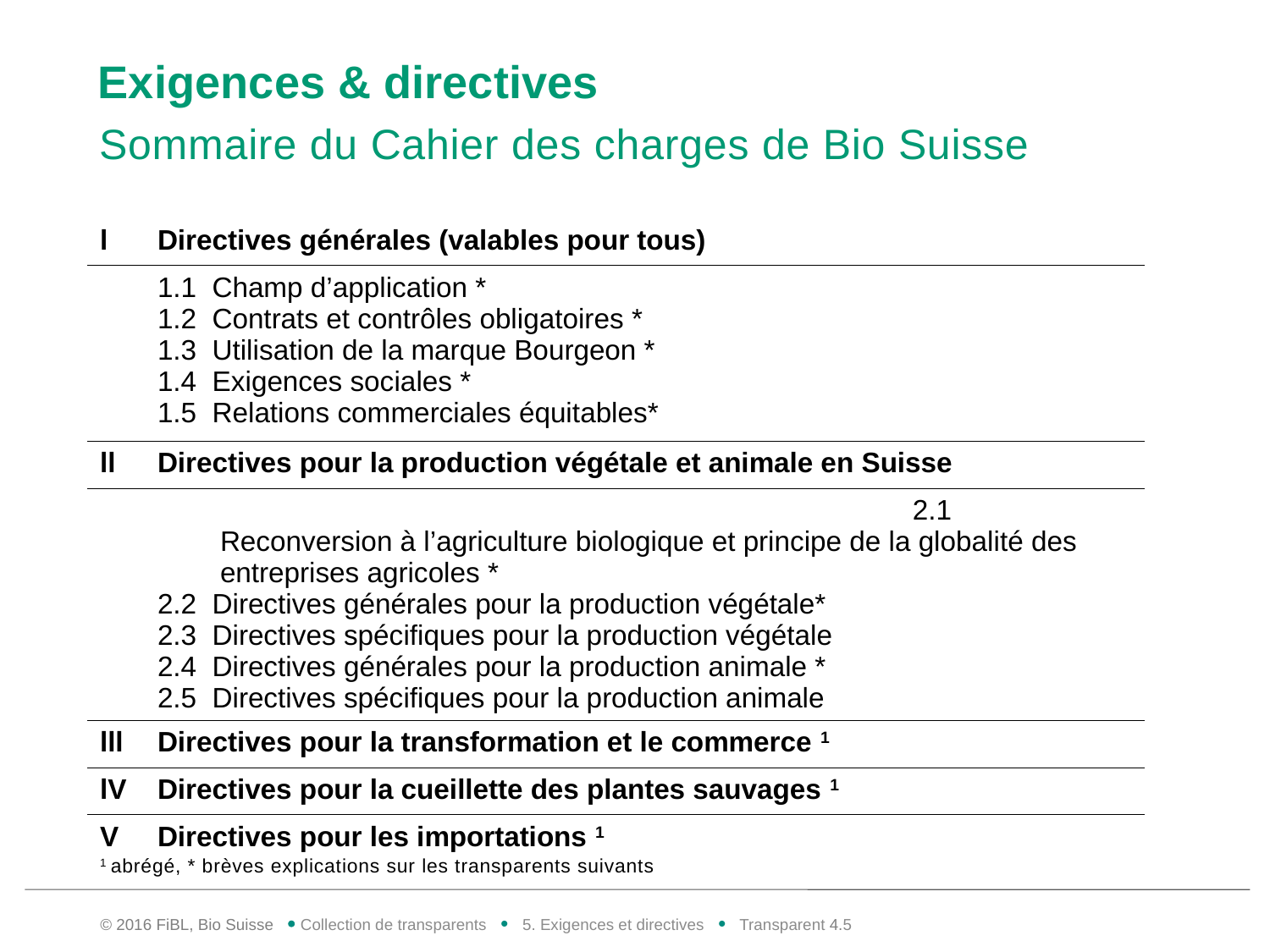

# Exigences & directives
Sommaire du Cahier des charges de Bio Suisse
| l | Directives générales (valables pour tous) |
| --- | --- |
|  | 1.1 Champ d’application \* 1.2 Contrats et contrôles obligatoires \* 1.3 Utilisation de la marque Bourgeon \* 1.4 Exigences sociales \* 1.5 Relations commerciales équitables\* |
| ll | Directives pour la production végétale et animale en Suisse |
|  | 2.1 Reconversion à l’agriculture biologique et principe de la globalité des entreprises agricoles \* 2.2 Directives générales pour la production végétale\* 2.3 Directives spécifiques pour la production végétale 2.4 Directives générales pour la production animale \* 2.5 Directives spécifiques pour la production animale |
| lll | Directives pour la transformation et le commerce 1 |
| lV | Directives pour la cueillette des plantes sauvages 1 |
| V | Directives pour les importations 1 |
1 abrégé, * brèves explications sur les transparents suivants
© 2016 FiBL, Bio Suisse   • Collection de transparents   •   5. Exigences et directives   •   Transparent 4.5